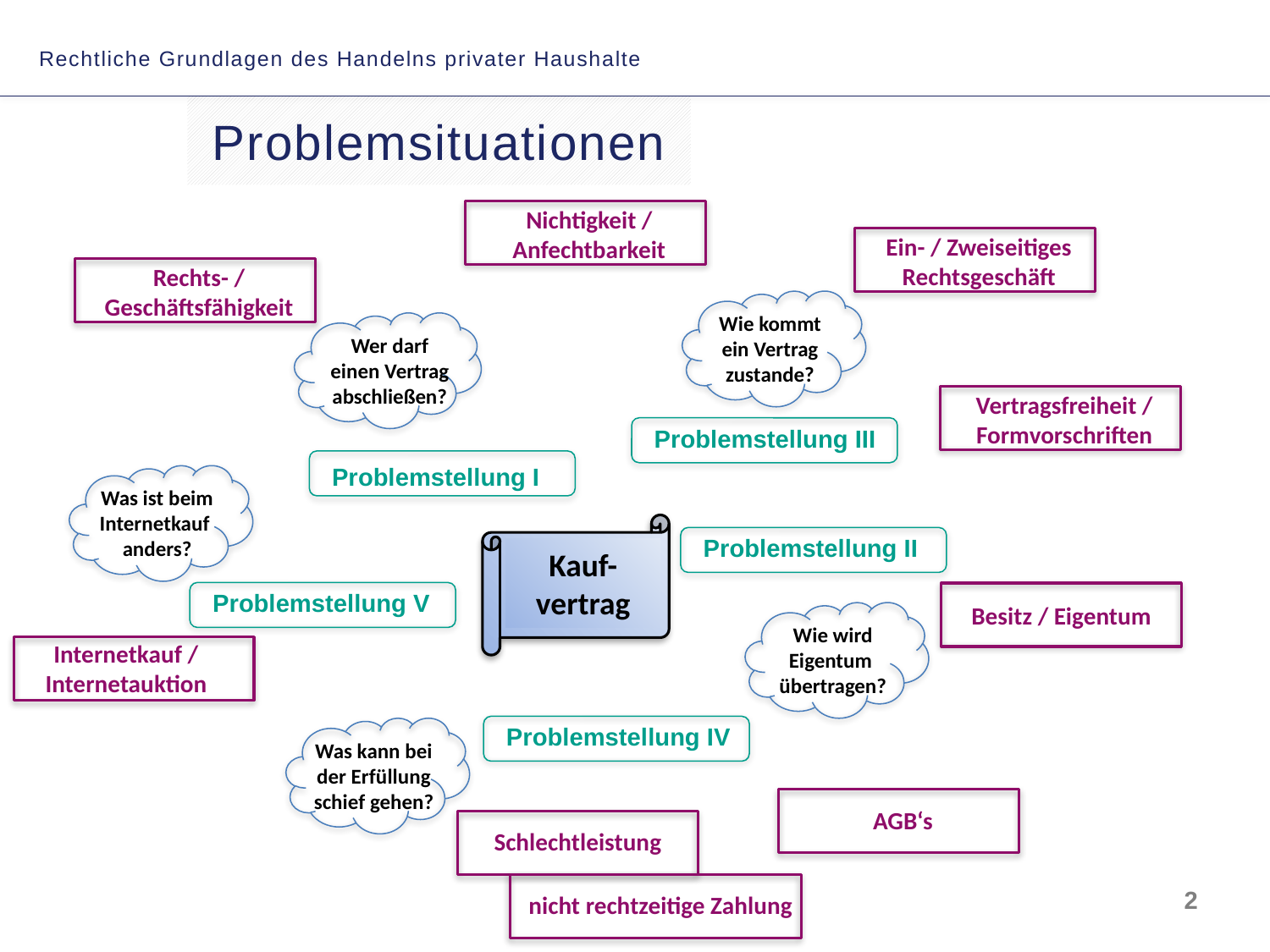

Rechtliche Grundlagen des Handelns privater Haushalte
Problemsituationen
Nichtigkeit / Anfechtbarkeit

Ein- / Zweiseitiges Rechtsgeschäft

Rechts- / Geschäftsfähigkeit

Wie kommt ein Vertrag zustande?

Wer darf einen Vertrag abschließen?
Vertragsfreiheit /
Formvorschriften

Problemstellung III

Problemstellung I

Was ist beim Internetkauf  anders?

Kauf-vertrag
Problemstellung II

Problemstellung V

Besitz / Eigentum

Wie wird Eigentum  übertragen?
Internetkauf / Internetauktion

Problemstellung IV

Was kann bei der Erfüllung schief gehen?

AGB‘s

Schlechtleistung
2

nicht rechtzeitige Zahlung